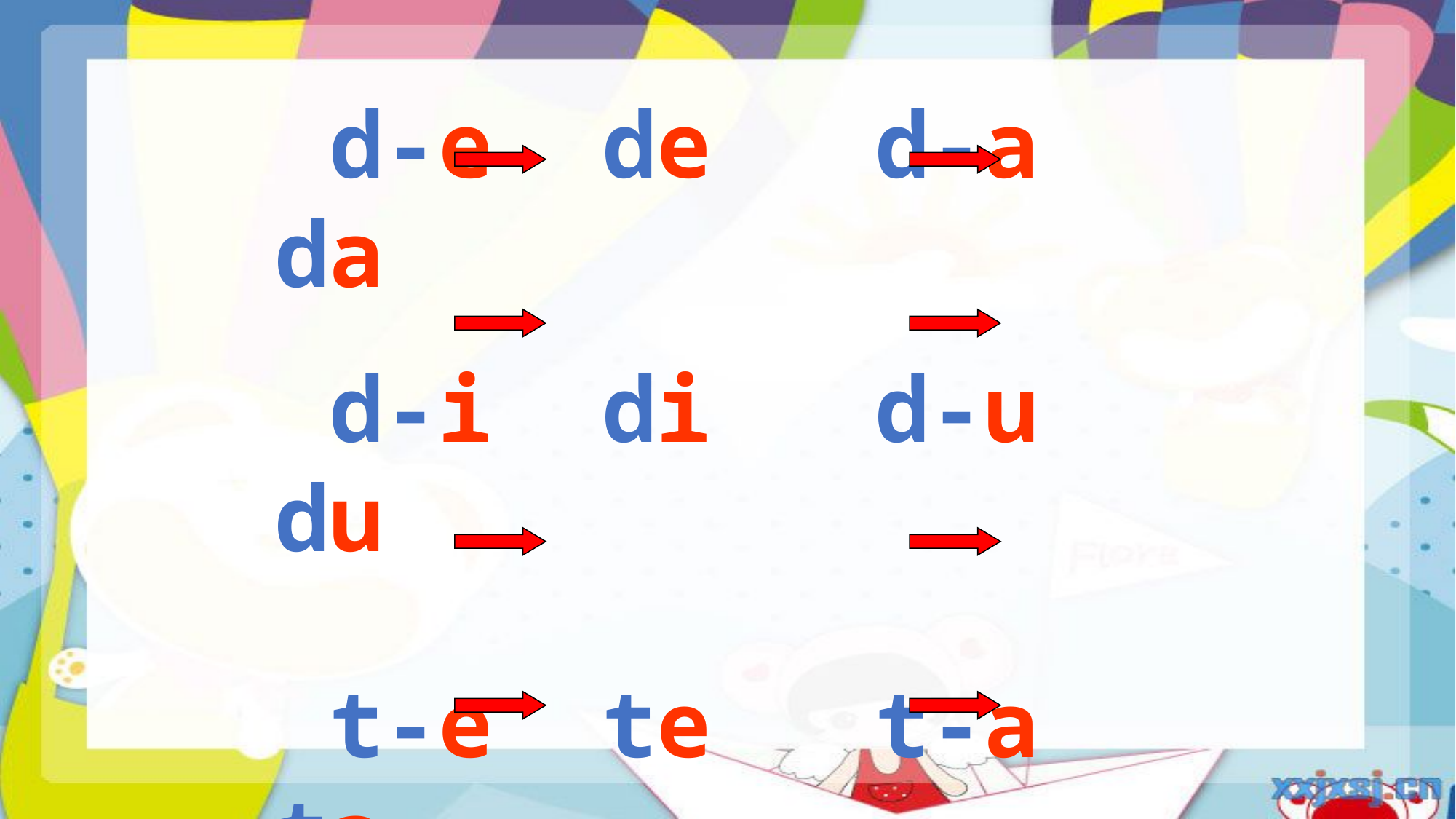

d-e  de   d-a  da
 d-i  di   d-u  du

 t-e  te   t-a  ta
 t-i  ti   t-u  tu